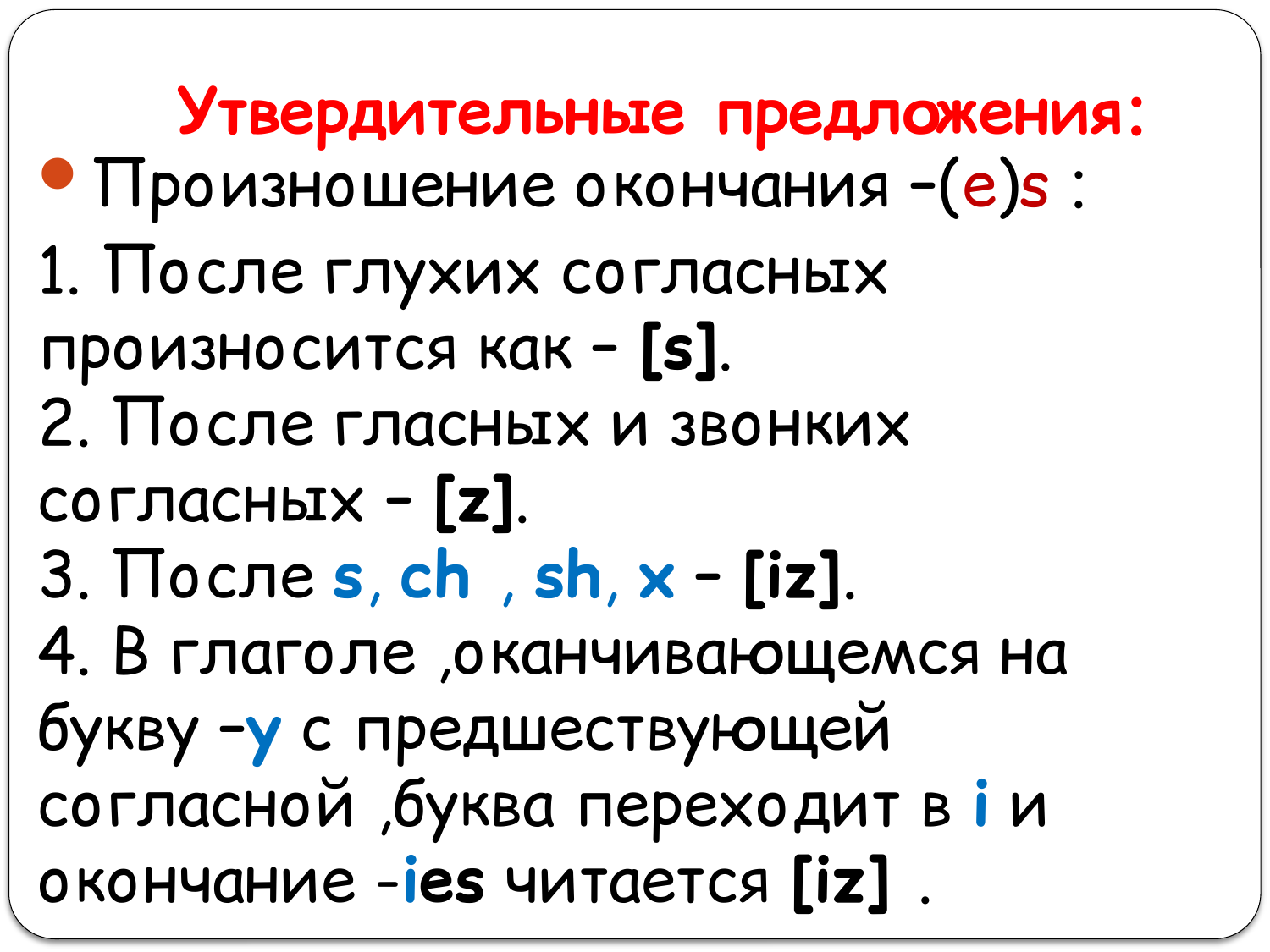

# Утвердительные предложения:
Произношение окончания –(e)s :
1. После глухих согласных произносится как – [s].
2. После гласных и звонких согласных – [z].
3. После s, ch , sh, x – [iz].
4. В глаголе ,оканчивающемся на букву –y с предшествующей согласной ,буква переходит в i и окончание -ies читается [iz] .